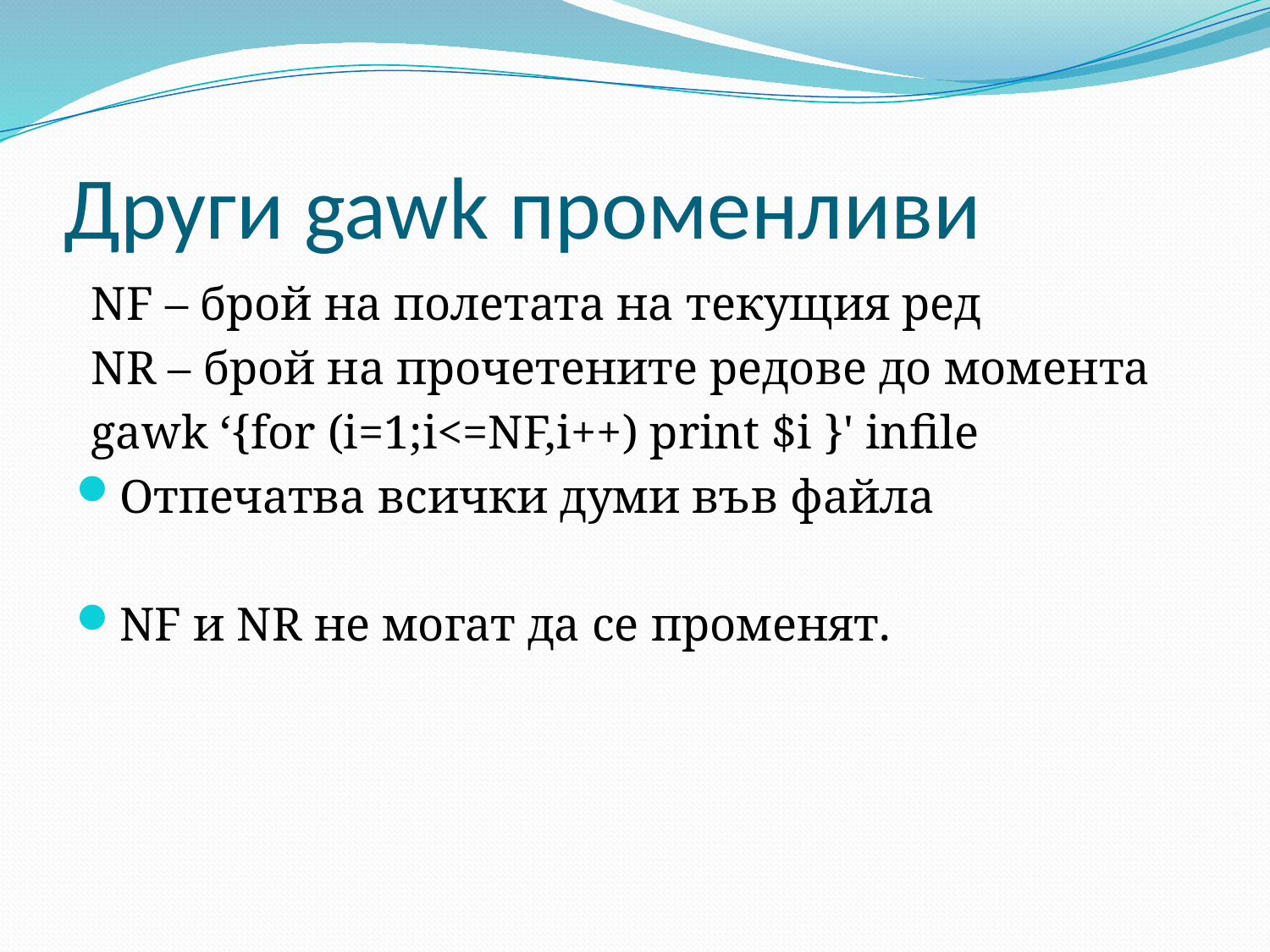

# Други gawk променливи
NF – брой на полетата на текущия ред
NR – брой на прочетените редове до момента
gawk ‘{for (i=1;i<=NF,i++) print $i }' infile
Отпечатва всички думи във файла

NF и NR не могат да се променят.